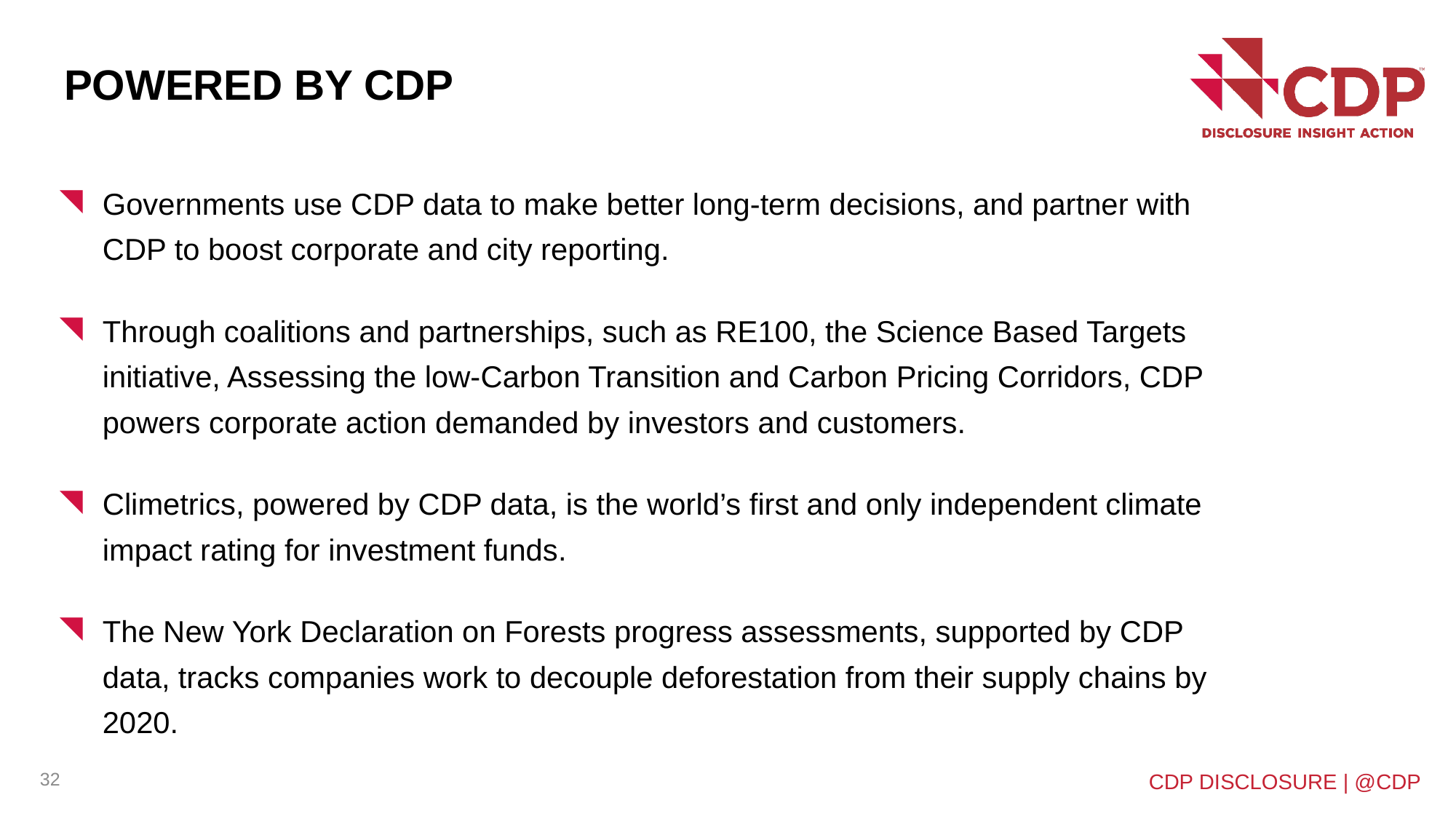

# POWERED BY CDP
Governments use CDP data to make better long-term decisions, and partner with CDP to boost corporate and city reporting.
Through coalitions and partnerships, such as RE100, the Science Based Targets initiative, Assessing the low-Carbon Transition and Carbon Pricing Corridors, CDP powers corporate action demanded by investors and customers.
Climetrics, powered by CDP data, is the world’s first and only independent climate impact rating for investment funds.
The New York Declaration on Forests progress assessments, supported by CDP data, tracks companies work to decouple deforestation from their supply chains by 2020.
32
CDP DISCLOSURE | @CDP